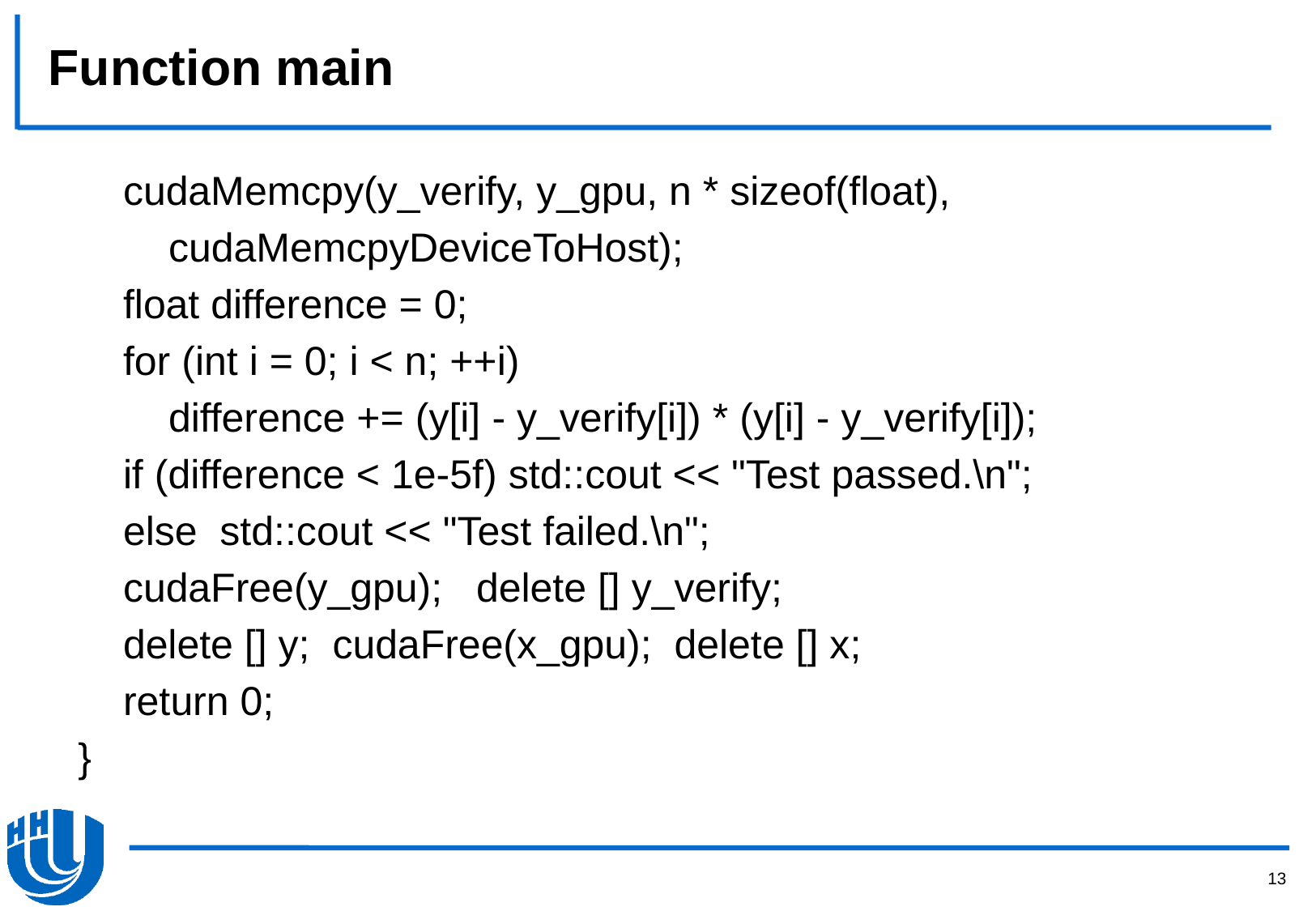

# Function main
    cudaMemcpy(y_verify, y_gpu, n * sizeof(float),
        cudaMemcpyDeviceToHost);
    float difference = 0;
    for (int i = 0; i < n; ++i)
        difference += (y[i] - y_verify[i]) * (y[i] - y_verify[i]);
    if (difference < 1e-5f) std::cout << "Test passed.\n";
    else  std::cout << "Test failed.\n";
    cudaFree(y_gpu);   delete [] y_verify;
    delete [] y;  cudaFree(x_gpu);  delete [] x;
    return 0;
}

13